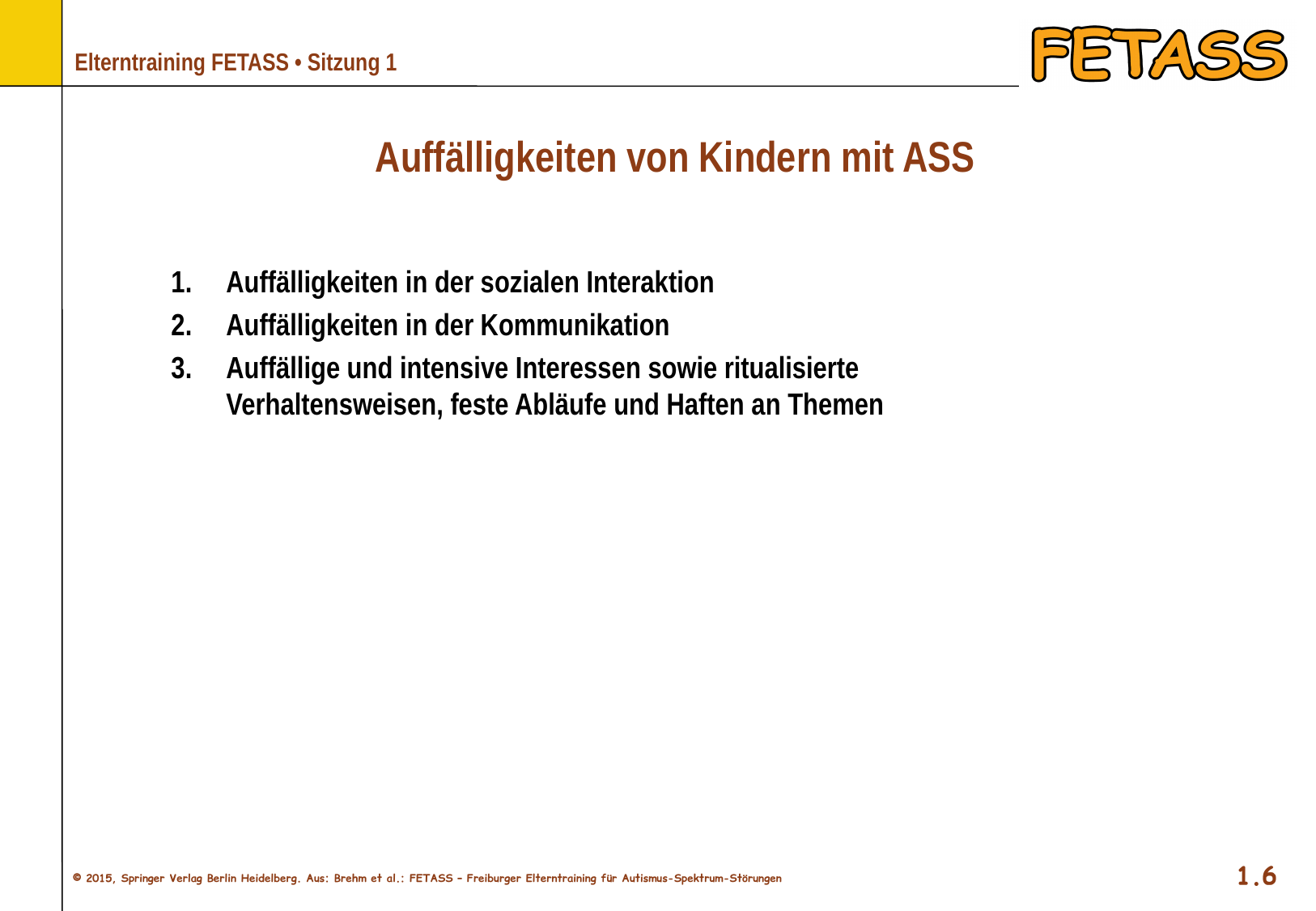

# Auffälligkeiten von Kindern mit ASS
Auffälligkeiten in der sozialen Interaktion
Auffälligkeiten in der Kommunikation
Auffällige und intensive Interessen sowie ritualisierte Verhaltensweisen, feste Abläufe und Haften an Themen